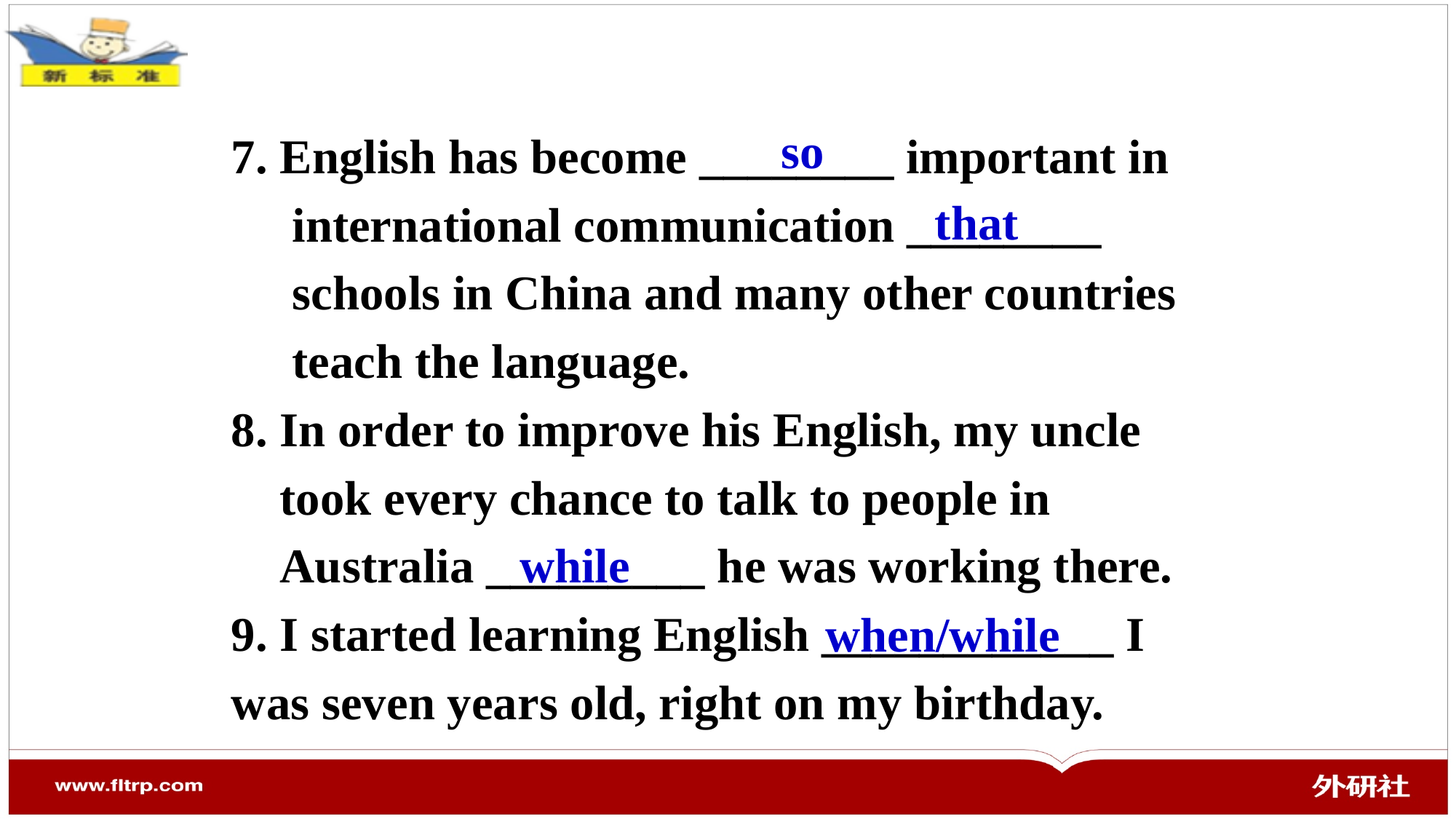

7. English has become ________ important in
     international communication ________
     schools in China and many other countries
     teach the language.
8. In order to improve his English, my uncle
    took every chance to talk to people in
    Australia _________ he was working there.
9. I started learning English ____________ I was seven years old, right on my birthday.
so
that
while
when/while